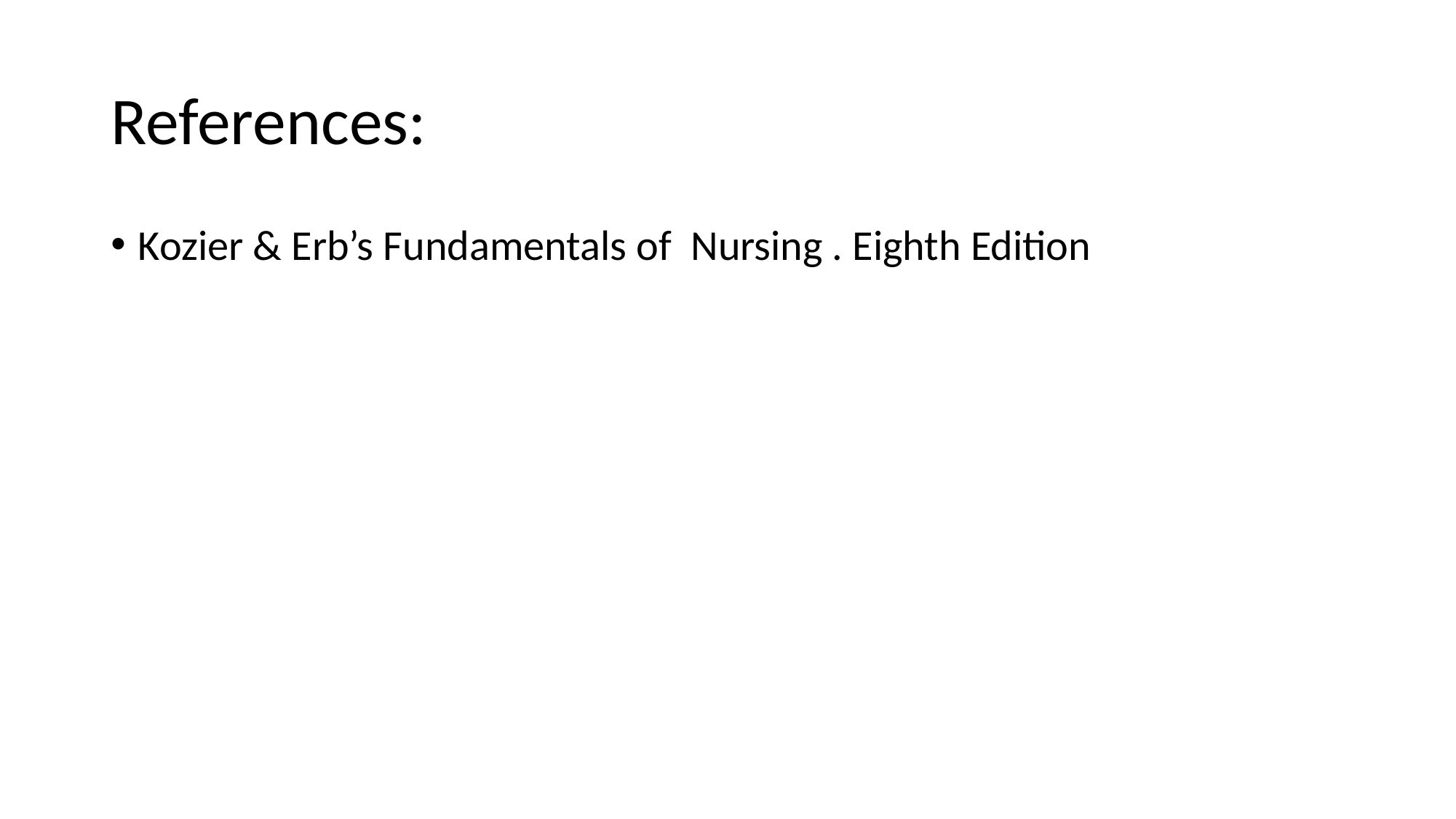

# References:
Kozier & Erb’s Fundamentals of  Nursing . Eighth Edition